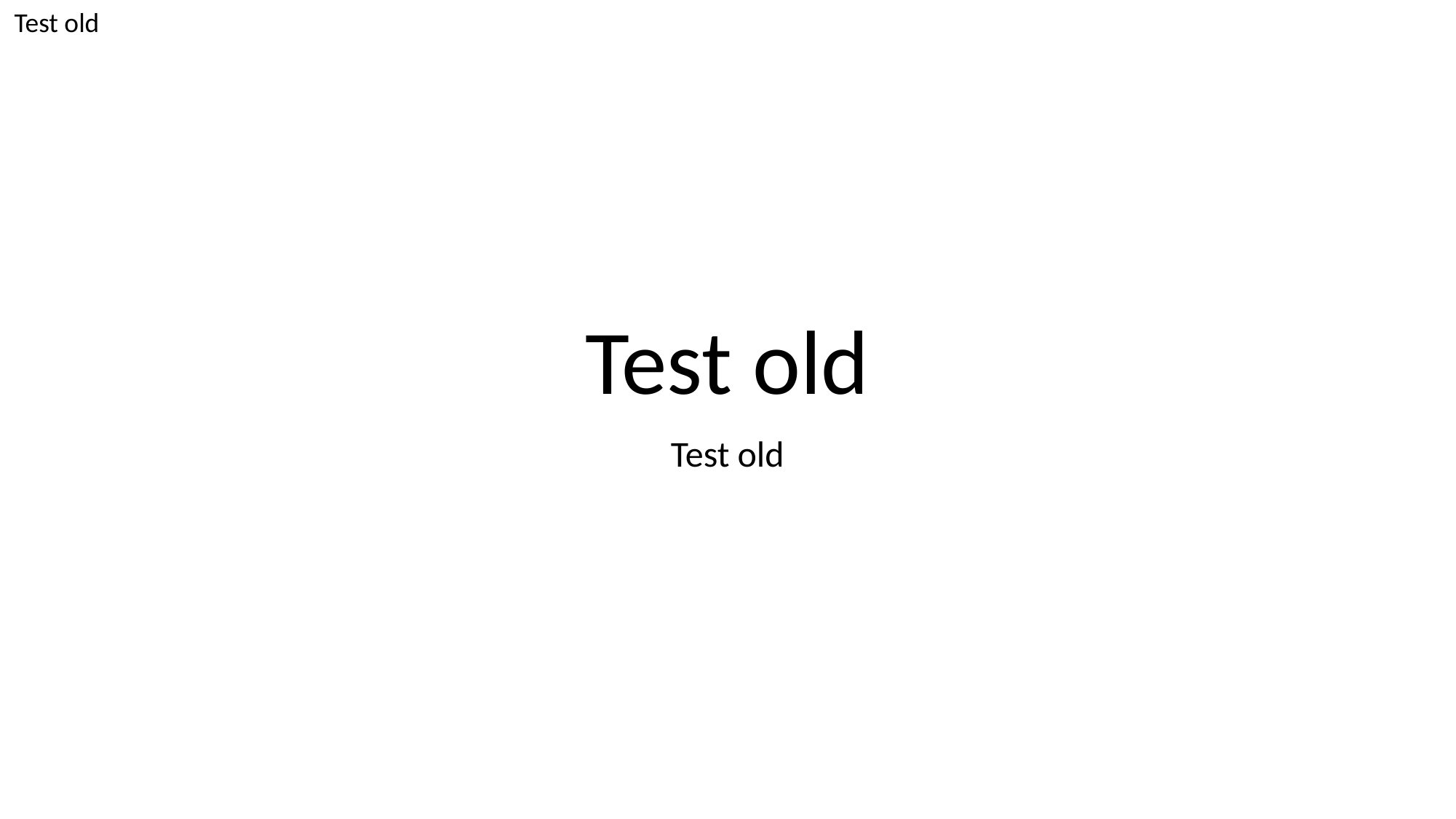

Test old
# Test old
Test old